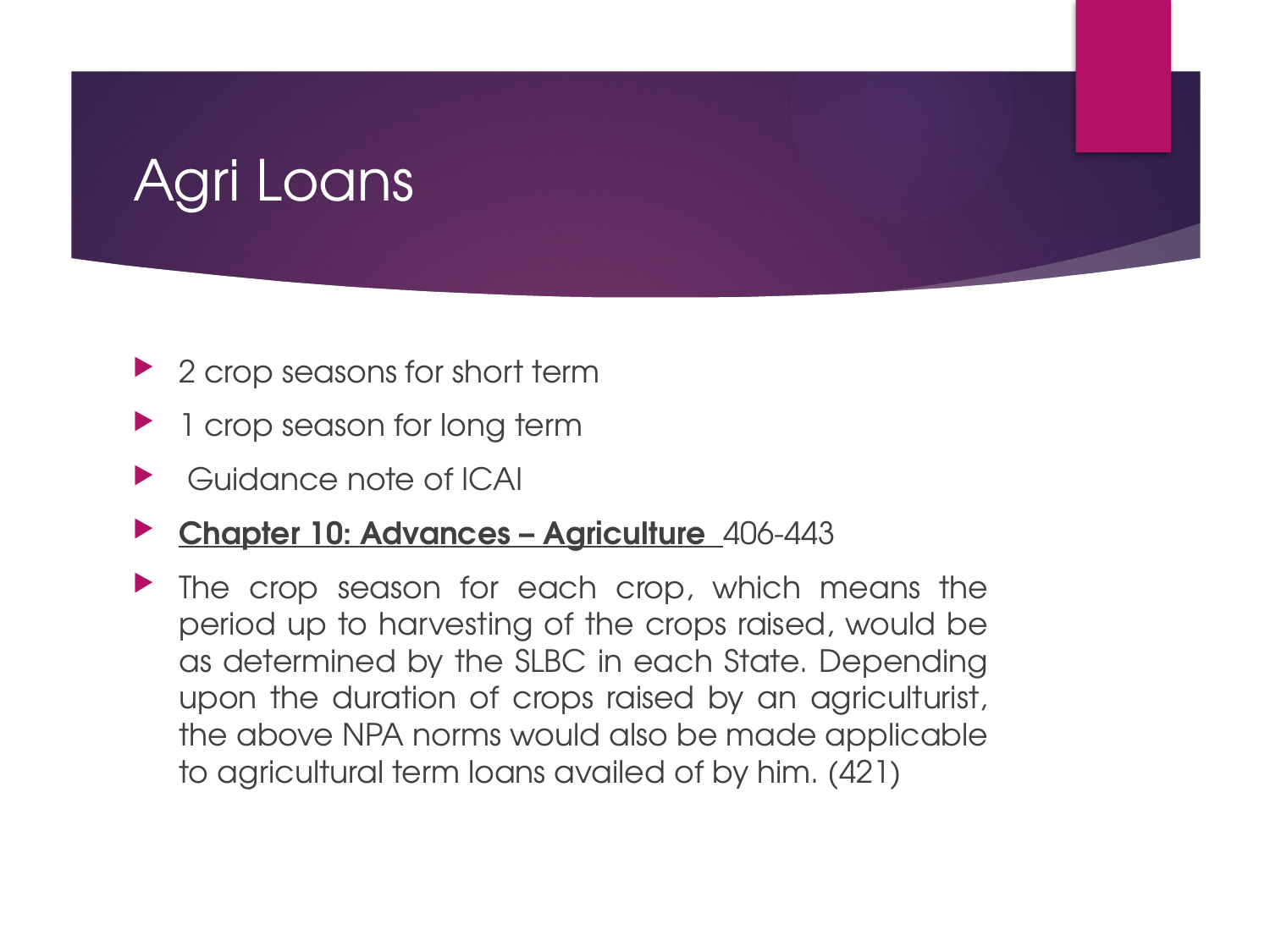

# Agri Loans
2 crop seasons for short term
1 crop season for long term
 Guidance note of ICAI
Chapter 10: Advances – Agriculture  406-443
The crop season for each crop, which means the period up to harvesting of the crops raised, would be as determined by the SLBC in each State. Depending upon the duration of crops raised by an agriculturist, the above NPA norms would also be made applicable to agricultural term loans availed of by him. (421)